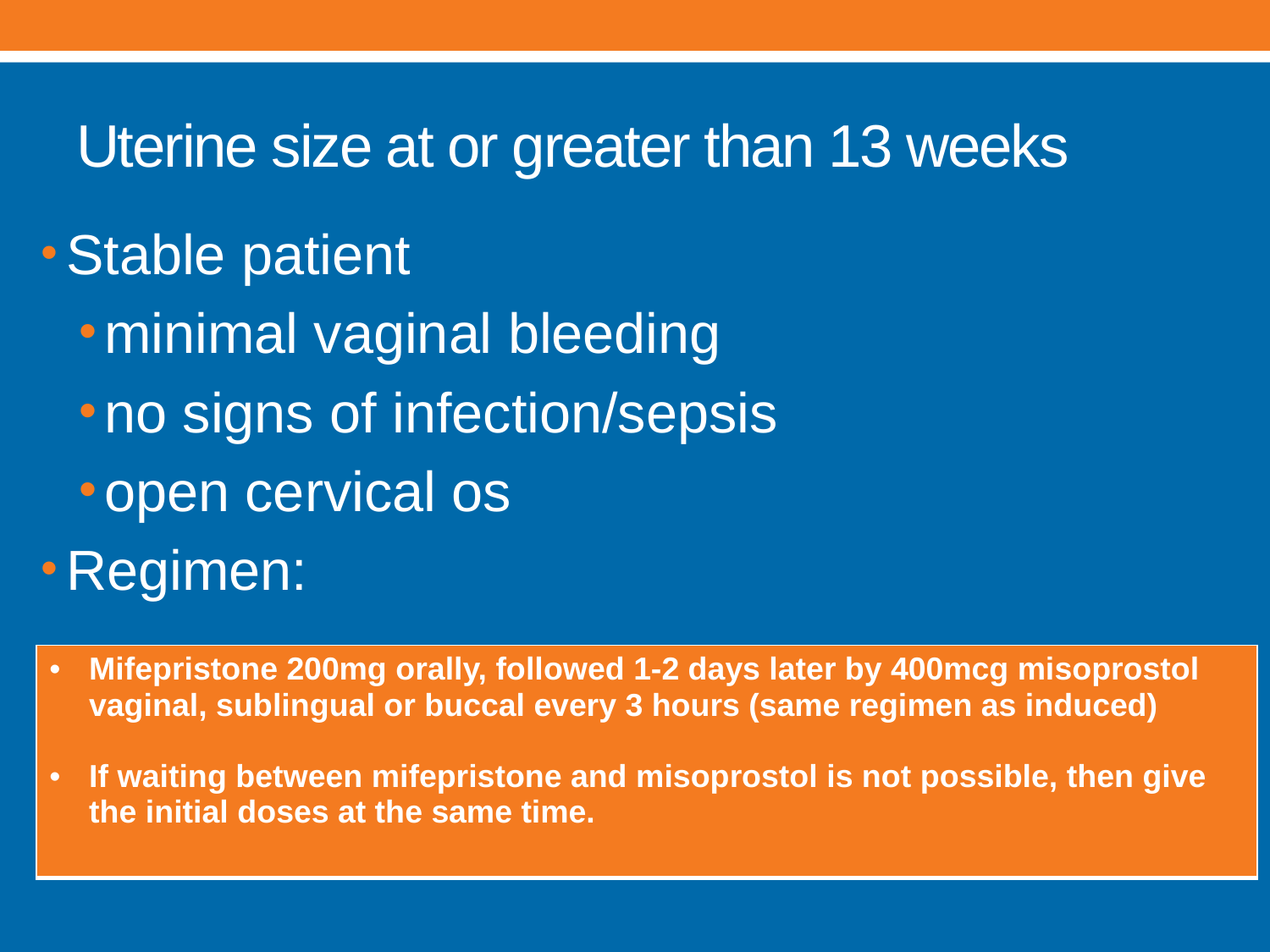

# Uterine size at or greater than 13 weeks
Stable patient
minimal vaginal bleeding
no signs of infection/sepsis
open cervical os
Regimen:

| Mifepristone 200mg orally, followed 1-2 days later by 400mcg misoprostol vaginal, sublingual or buccal every 3 hours (same regimen as induced) If waiting between mifepristone and misoprostol is not possible, then give the initial doses at the same time. |
| --- |